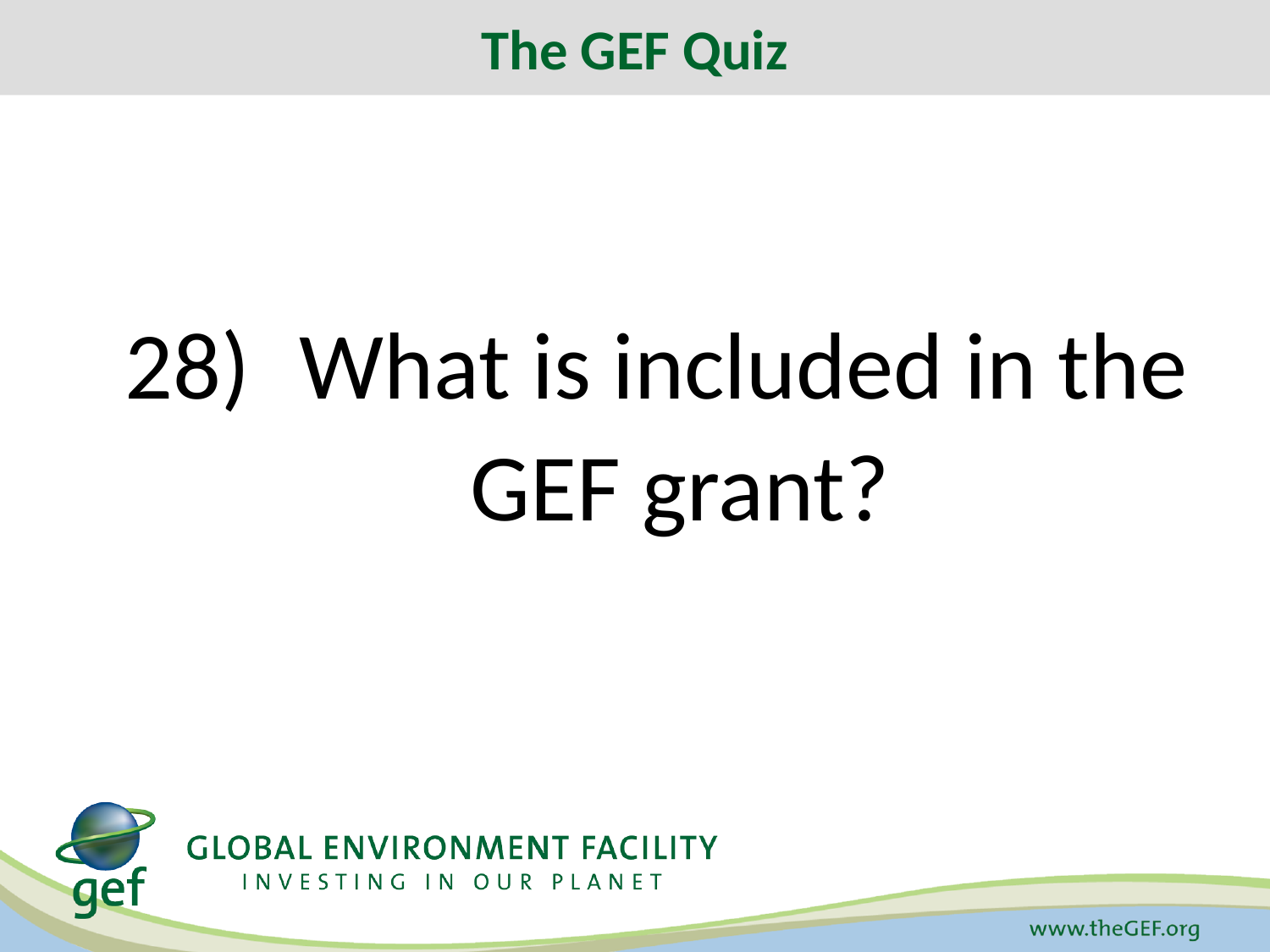

The GEF Quiz
# 28)	What is included in the GEF grant?